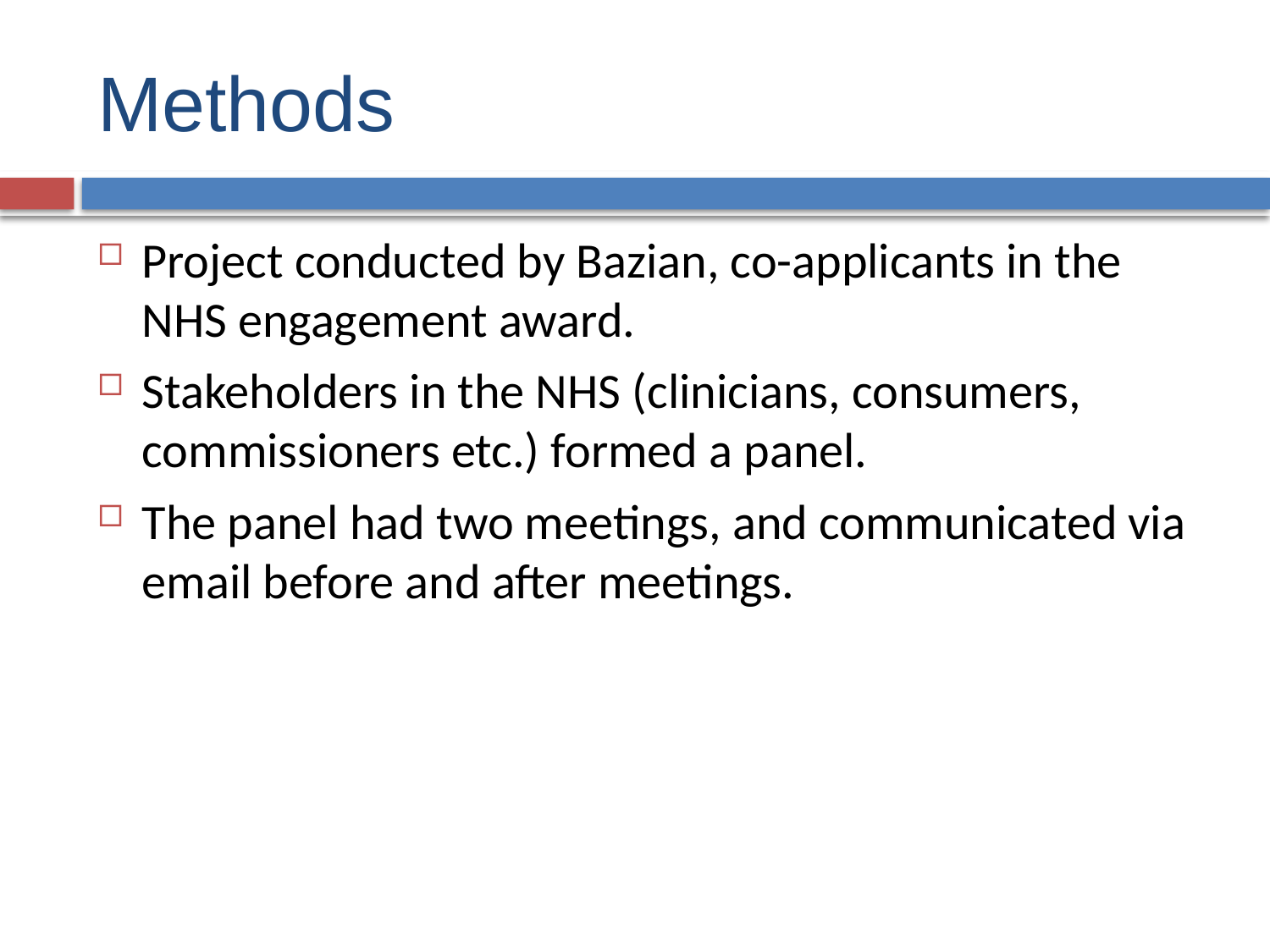

# Methods
Project conducted by Bazian, co-applicants in the NHS engagement award.
Stakeholders in the NHS (clinicians, consumers, commissioners etc.) formed a panel.
The panel had two meetings, and communicated via email before and after meetings.